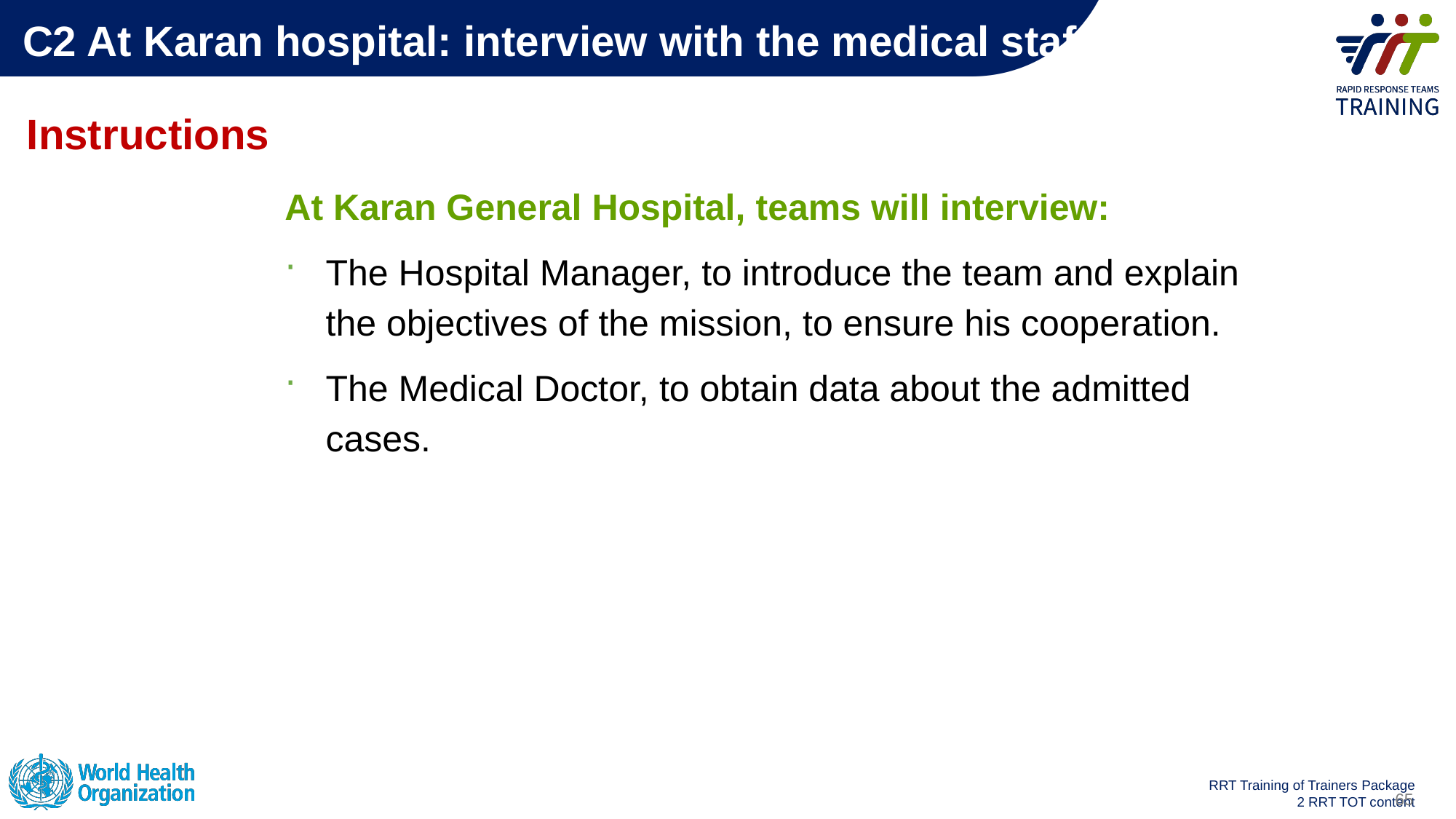

# C2 At Karan hospital: interview with the medical staff
Instructions
At Karan General Hospital, teams will interview:
The Hospital Manager, to introduce the team and explain the objectives of the mission, to ensure his cooperation.
The Medical Doctor, to obtain data about the admitted cases.